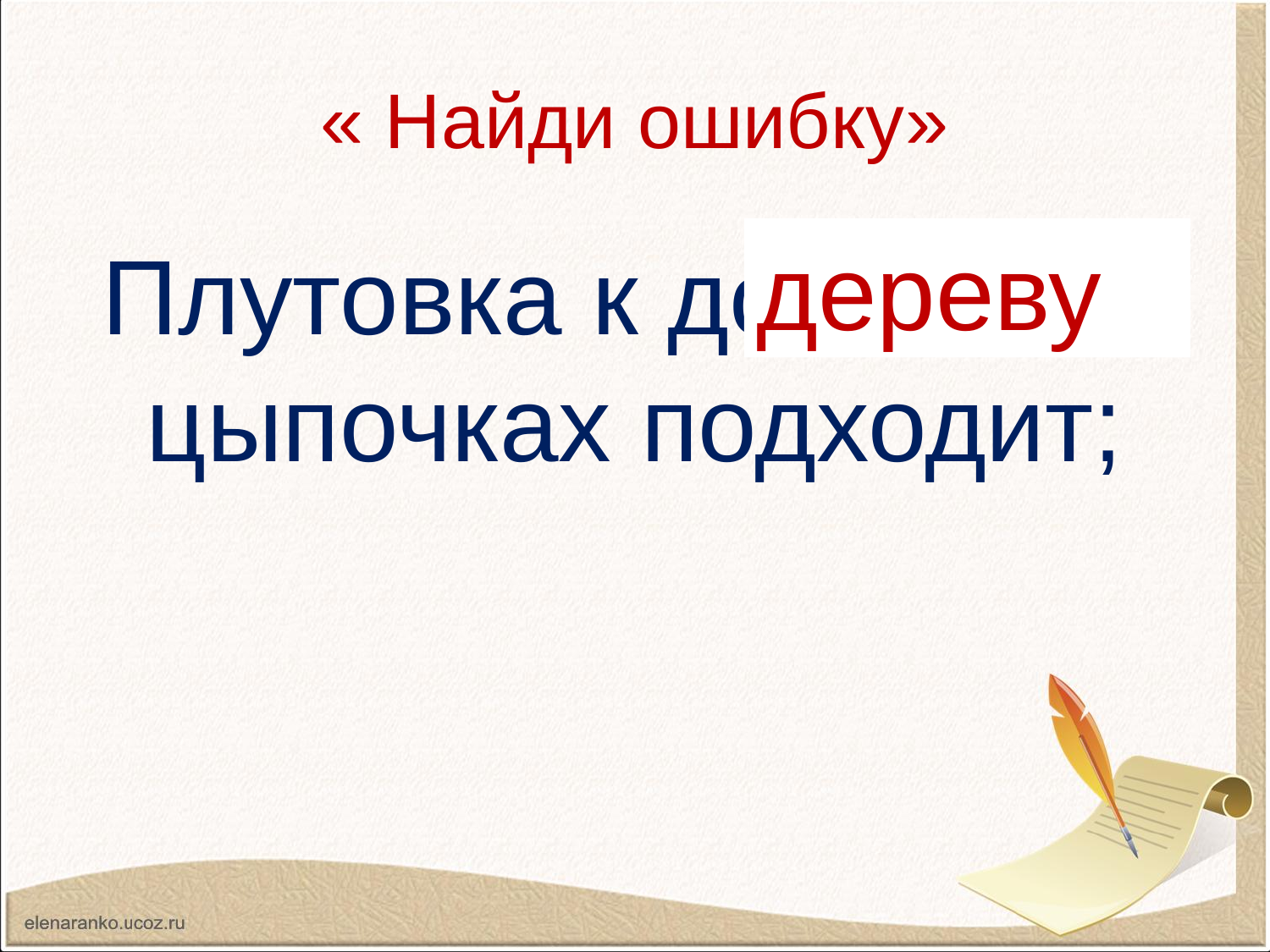

# « Найди ошибку»
дереву
Плутовка к домику на цыпочках подходит;